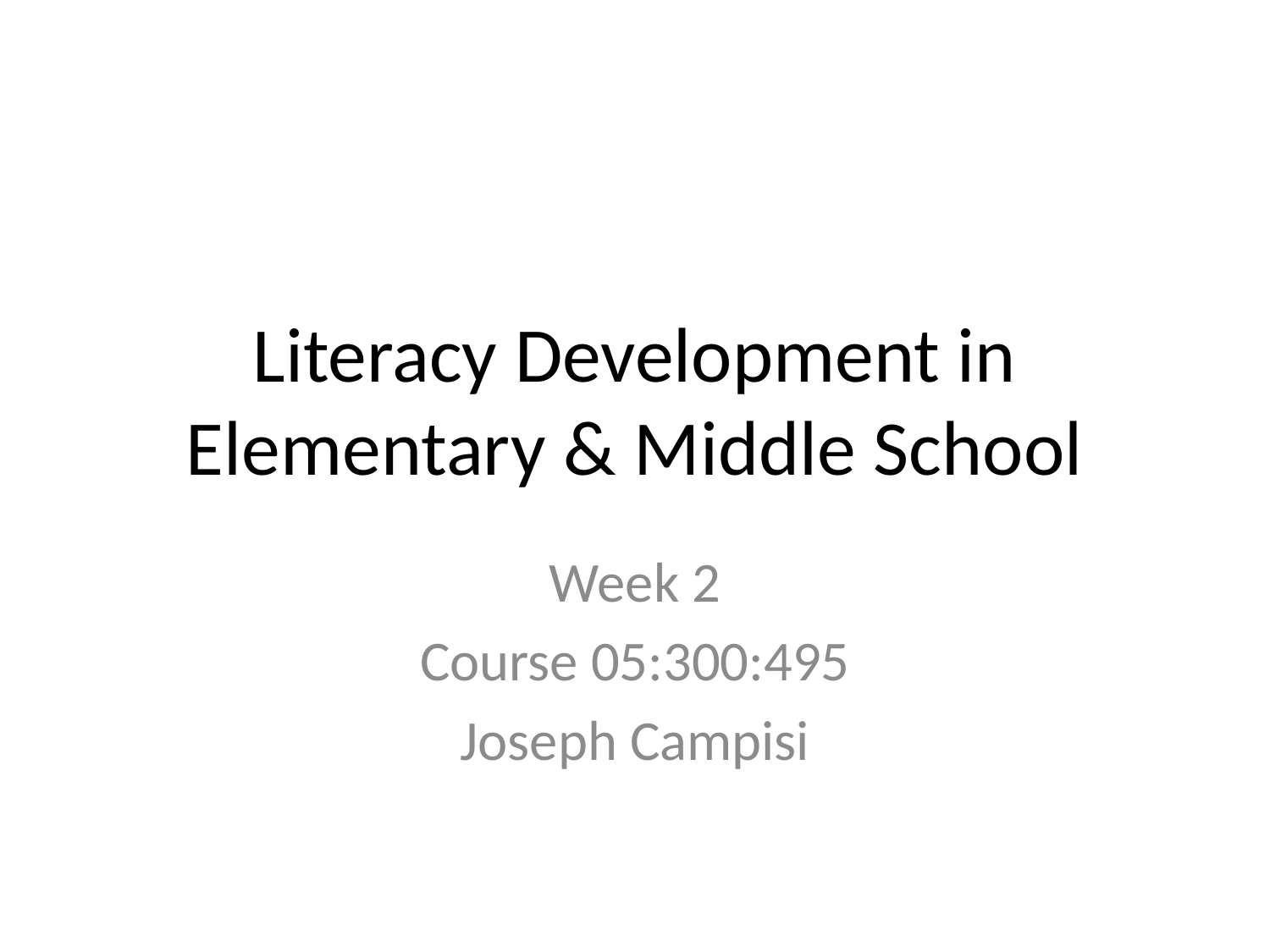

# Literacy Development in Elementary & Middle School
Week 2
Course 05:300:495
Joseph Campisi